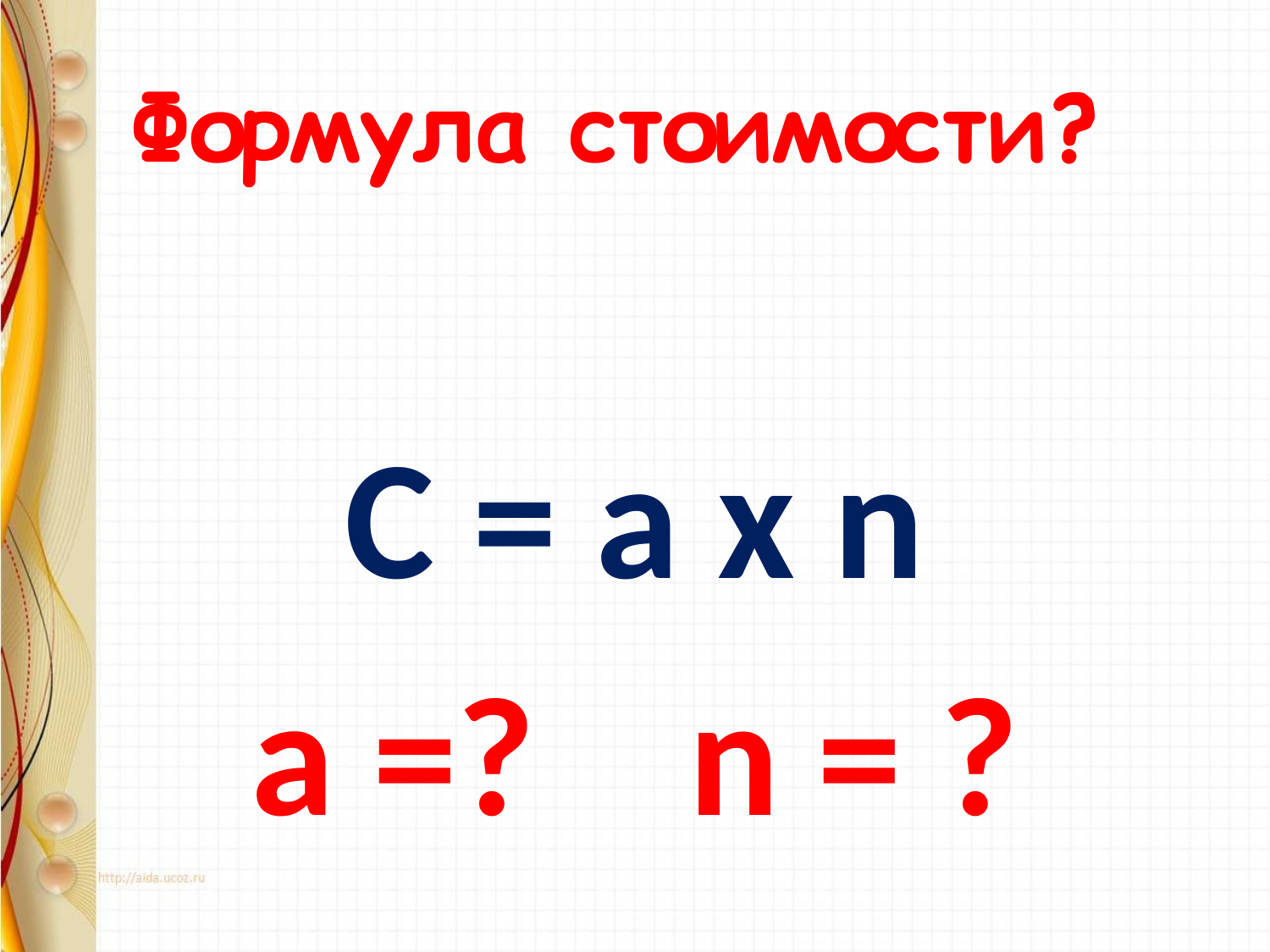

#
Формула стоимости?

C = а х n
a =?    n = ?